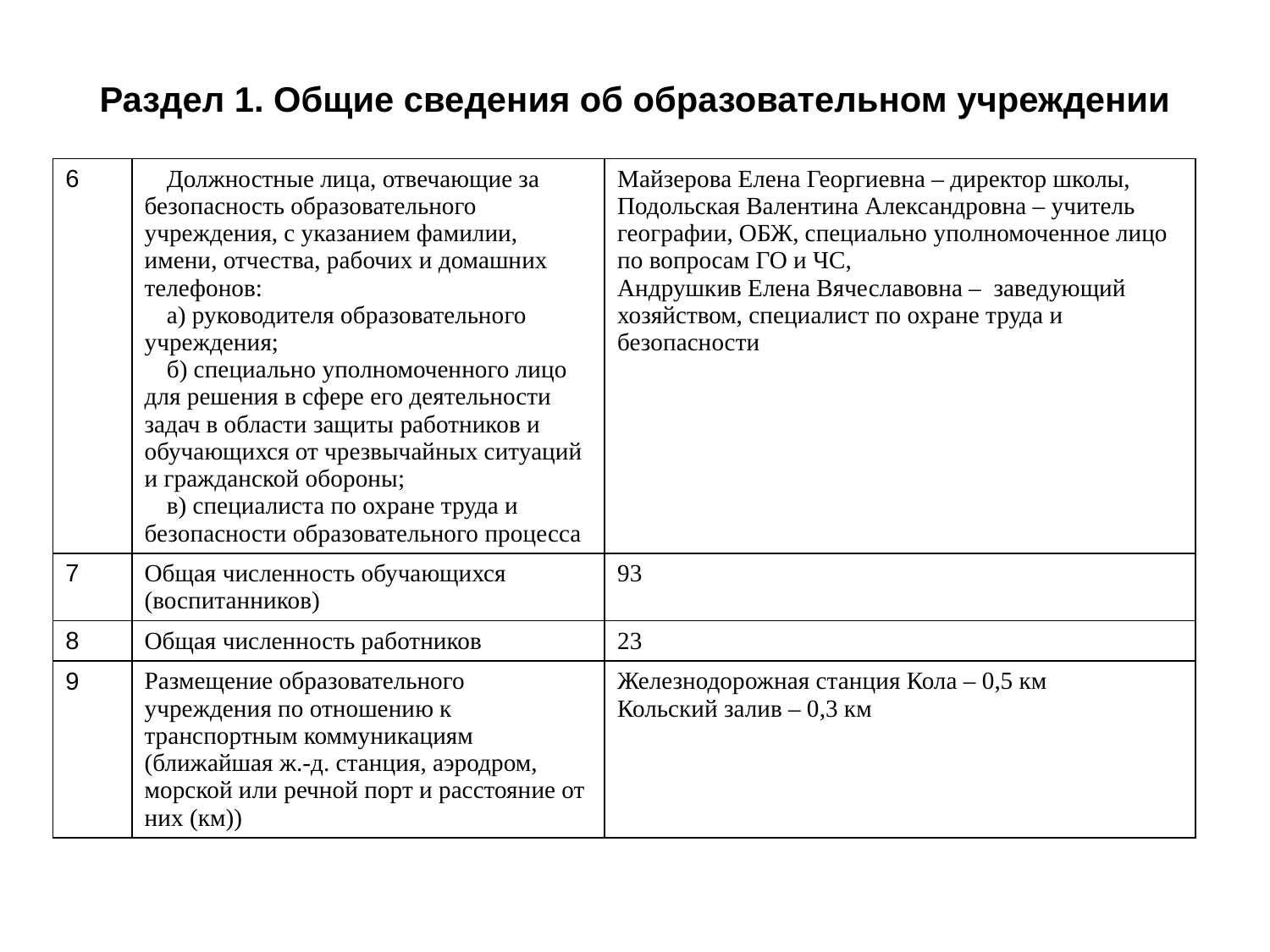

# Раздел 1. Общие сведения об образовательном учреждении
| 6 | Должностные лица, отвечающие за безопасность образовательного учреждения, с указанием фамилии, имени, отчества, рабочих и домашних телефонов: а) руководителя образовательного учреждения; б) специально уполномоченного лицо для решения в сфере его деятельности задач в области защиты работников и обучающихся от чрезвычайных ситуаций и гражданской обороны; в) специалиста по охране труда и безопасности образовательного процесса | Майзерова Елена Георгиевна – директор школы, Подольская Валентина Александровна – учитель географии, ОБЖ, специально уполномоченное лицо по вопросам ГО и ЧС, Андрушкив Елена Вячеславовна – заведующий хозяйством, специалист по охране труда и безопасности |
| --- | --- | --- |
| 7 | Общая численность обучающихся (воспитанников) | 93 |
| 8 | Общая численность работников | 23 |
| 9 | Размещение образовательного учреждения по отношению к транспортным коммуникациям (ближайшая ж.-д. станция, аэродром, морской или речной порт и расстояние от них (км)) | Железнодорожная станция Кола – 0,5 км Кольский залив – 0,3 км |